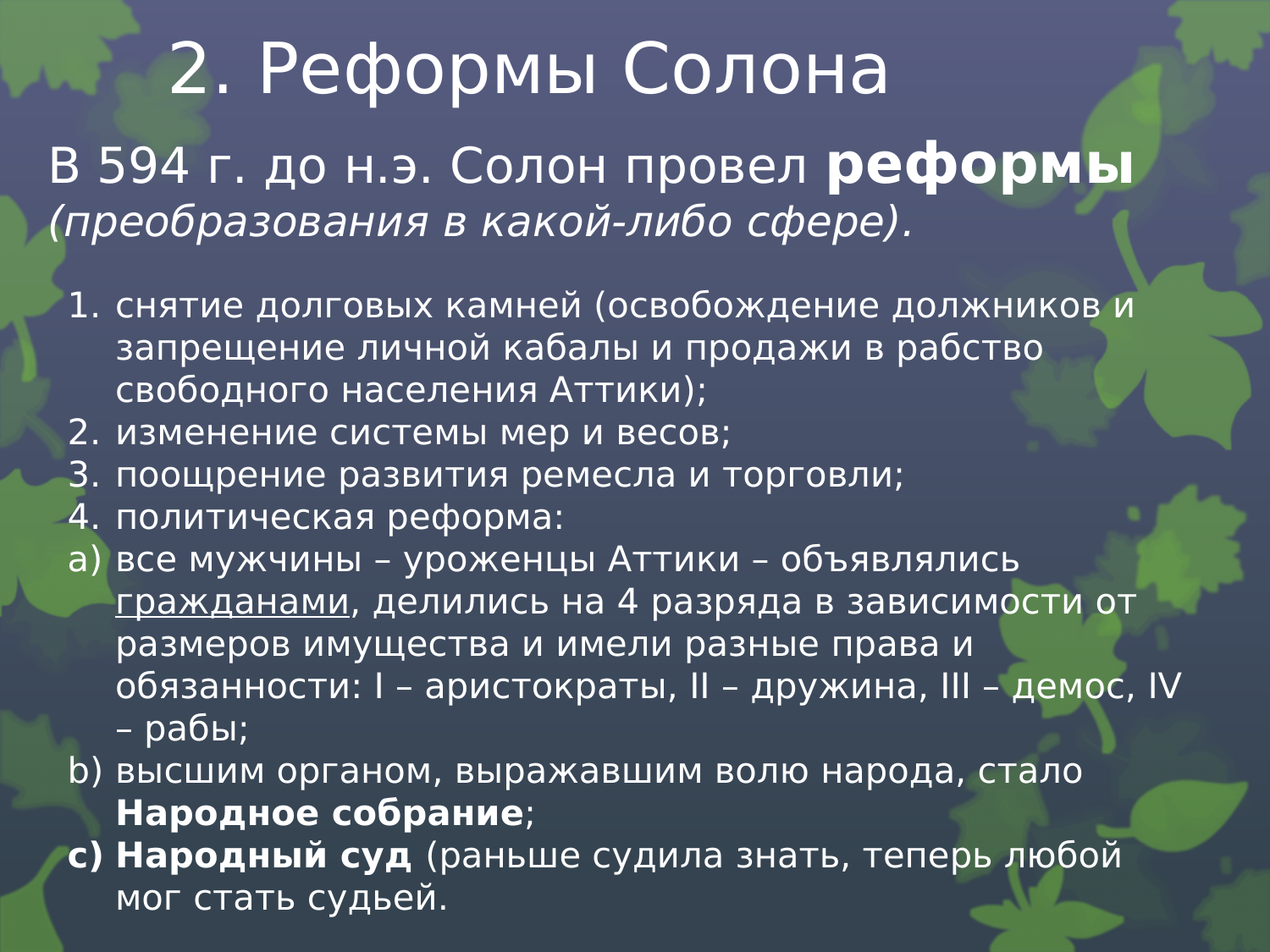

# 2. Реформы Солона
В 594 г. до н.э. Солон провел реформы (преобразования в какой-либо сфере).
снятие долговых камней (освобождение должников и запрещение личной кабалы и продажи в рабство свободного населения Аттики);
изменение системы мер и весов;
поощрение развития ремесла и торговли;
политическая реформа:
все мужчины – уроженцы Аттики – объявлялись гражданами, делились на 4 разряда в зависимости от размеров имущества и имели разные права и обязанности: I – аристократы, II – дружина, III – демос, IV – рабы;
высшим органом, выражавшим волю народа, стало Народное собрание;
Народный суд (раньше судила знать, теперь любой мог стать судьей.